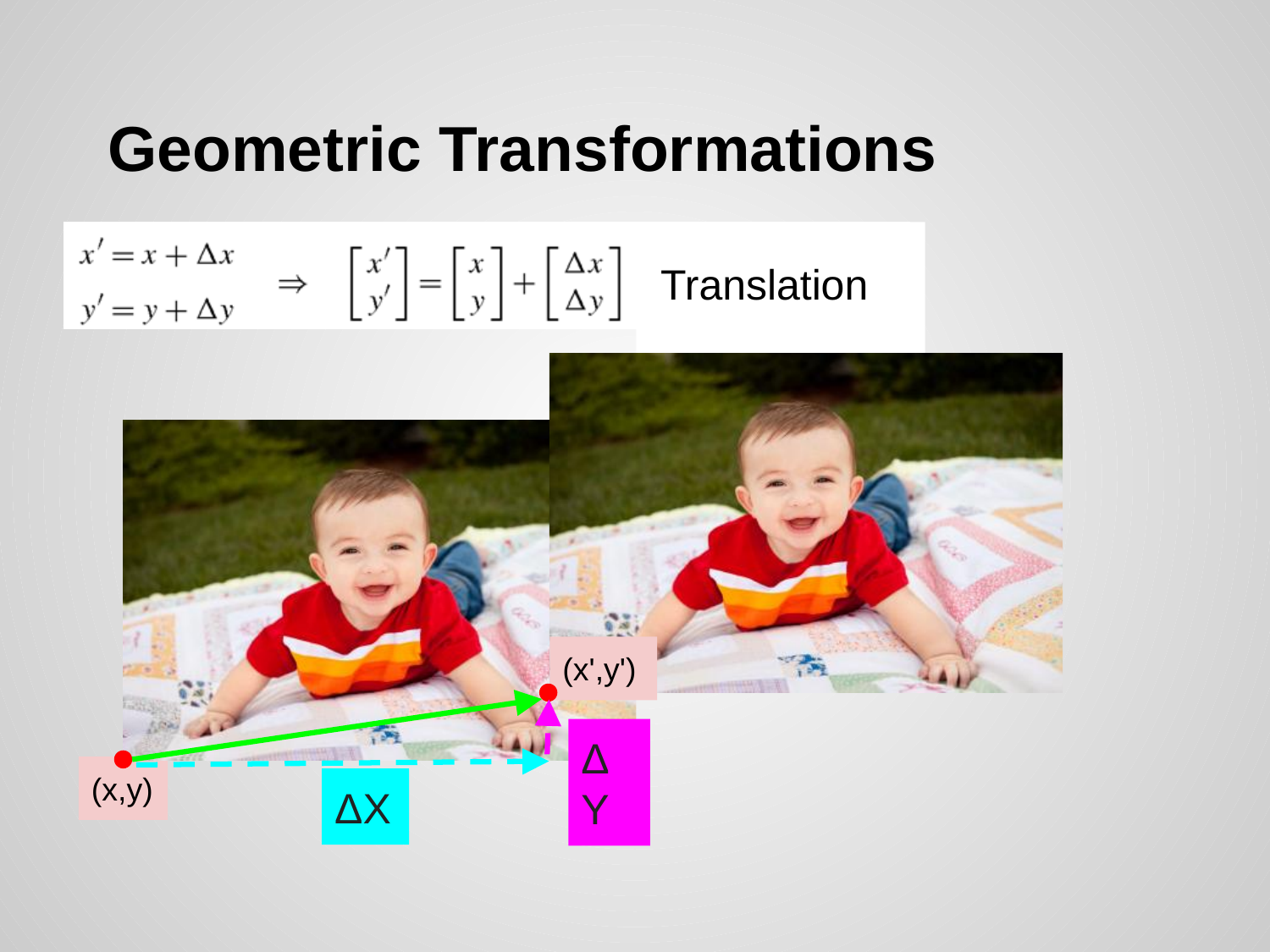

# Geometric Transformations

Translation

(x',y')

ΔY

(x,y)
ΔX